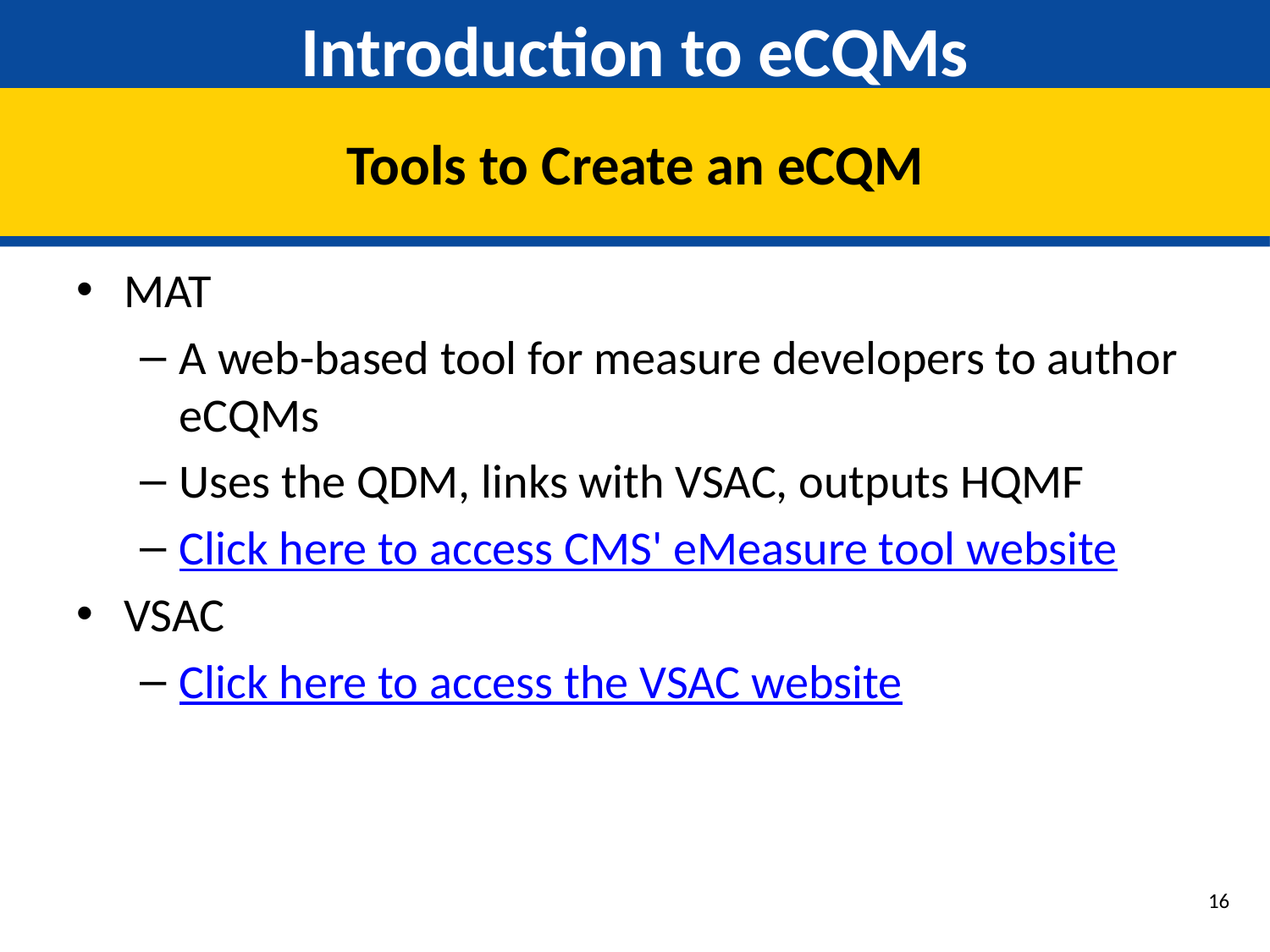

# Introduction to eCQMs
Tools to Create an eCQM
MAT
A web-based tool for measure developers to author eCQMs
Uses the QDM, links with VSAC, outputs HQMF
Click here to access CMS' eMeasure tool website
VSAC
Click here to access the VSAC website